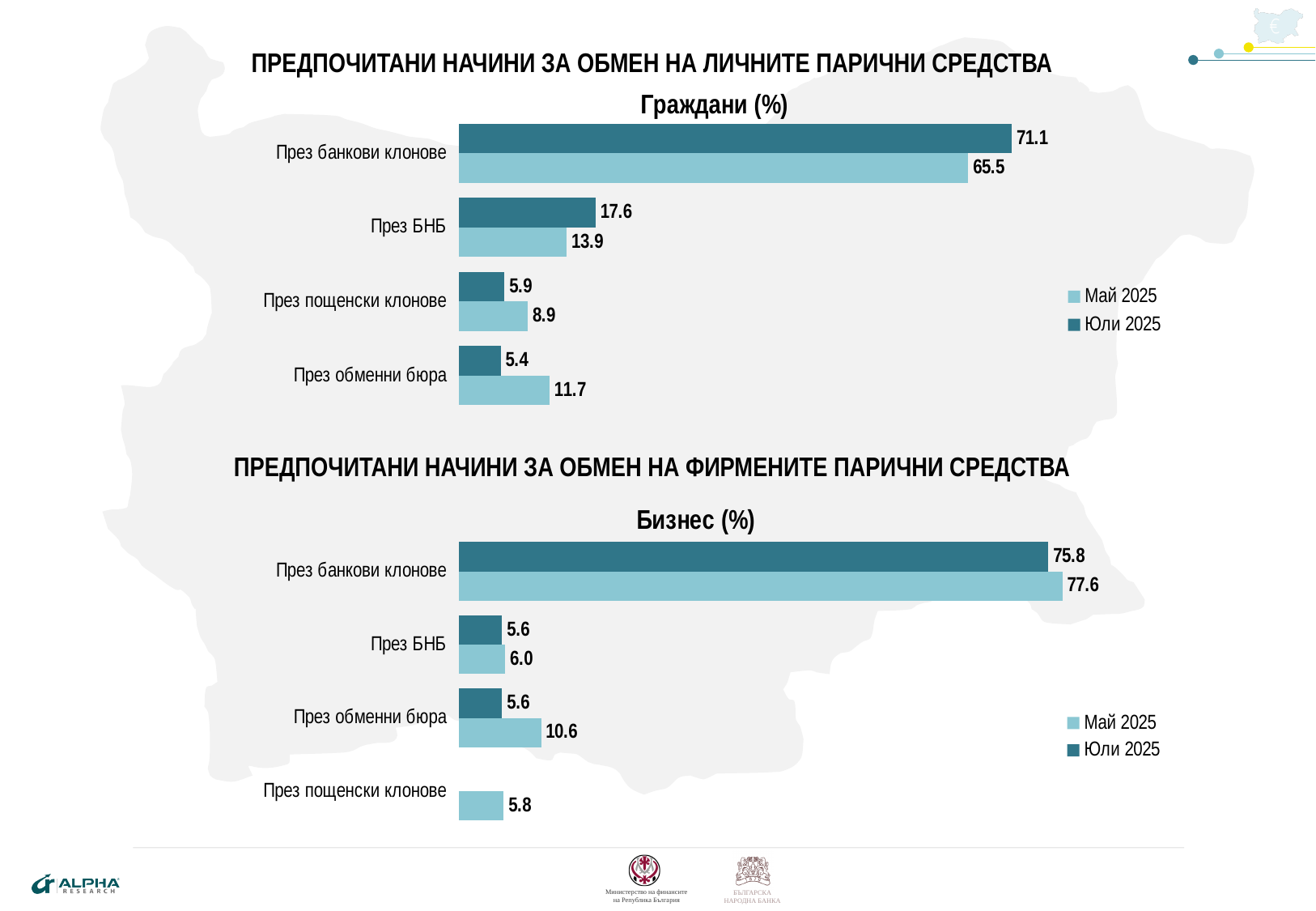

Предпочитани начини за обмен на личните парични средства

### Chart: Граждани (%)

| Category | Юли 2025 | Май 2025 |
|---|---|---|
| През банкови клонове | 71.1 | 65.5 |
| През БНБ | 17.6 | 13.9 |
| През пощенски клонове | 5.9 | 8.9 |
| През обменни бюра | 5.4 | 11.7 |
Предпочитани начини за обмен НА фирмените парични средства

### Chart: Бизнес (%)

| Category | Юли 2025 | Май 2025 |
|---|---|---|
| През банкови клонове | 75.8 | 77.60000000000001 |
| През БНБ | 5.6000000000000005 | 6.0 |
| През обменни бюра | 5.6000000000000005 | 10.6 |
| През пощенски клонове | None | 5.800000000000001 |